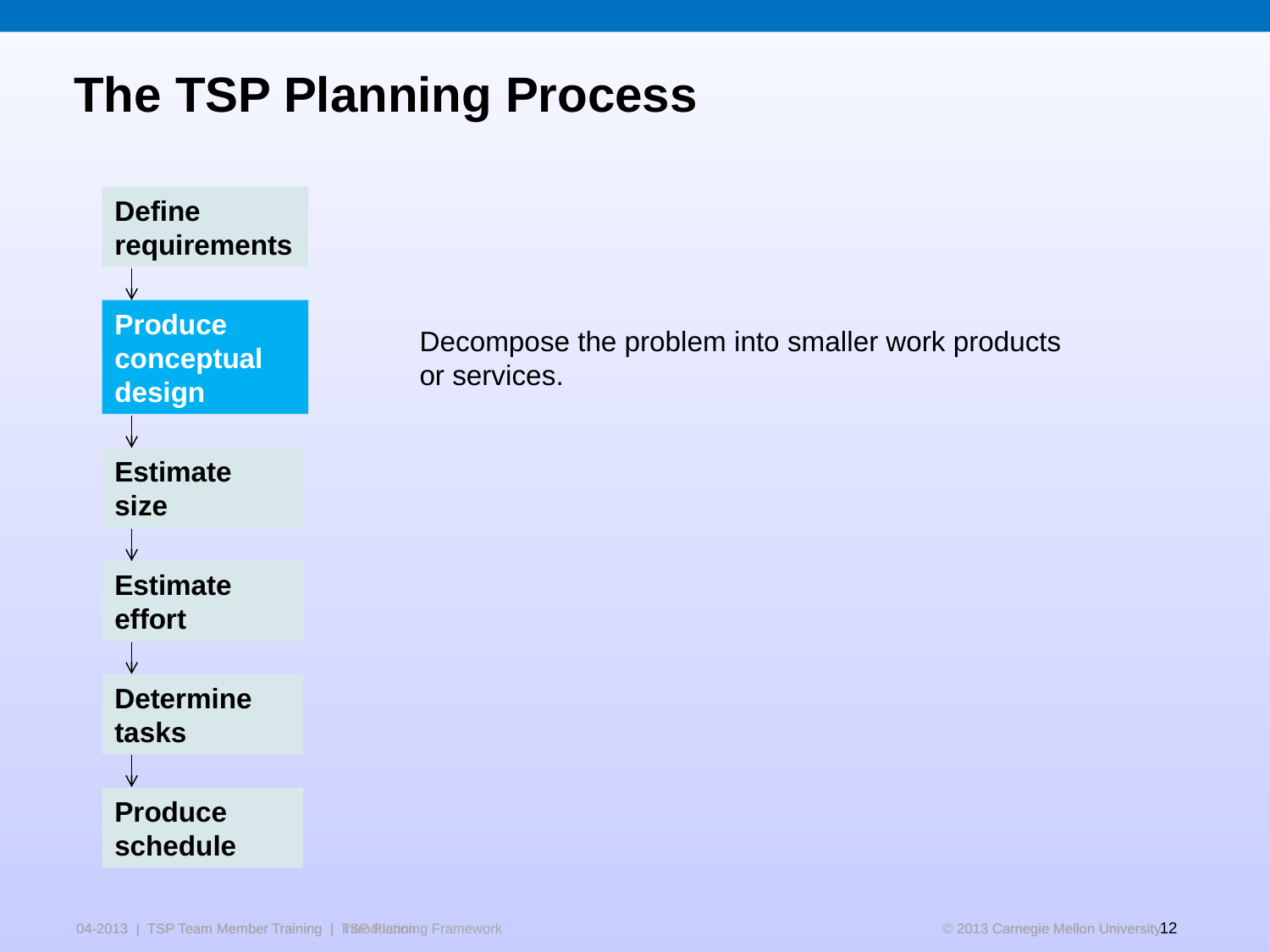

# The TSP Planning Process
Define
requirements
Produce
conceptual
design
Decompose the problem into smaller work products
or services.
Estimate
size
Estimate
effort
Determine
tasks
Produce
schedule